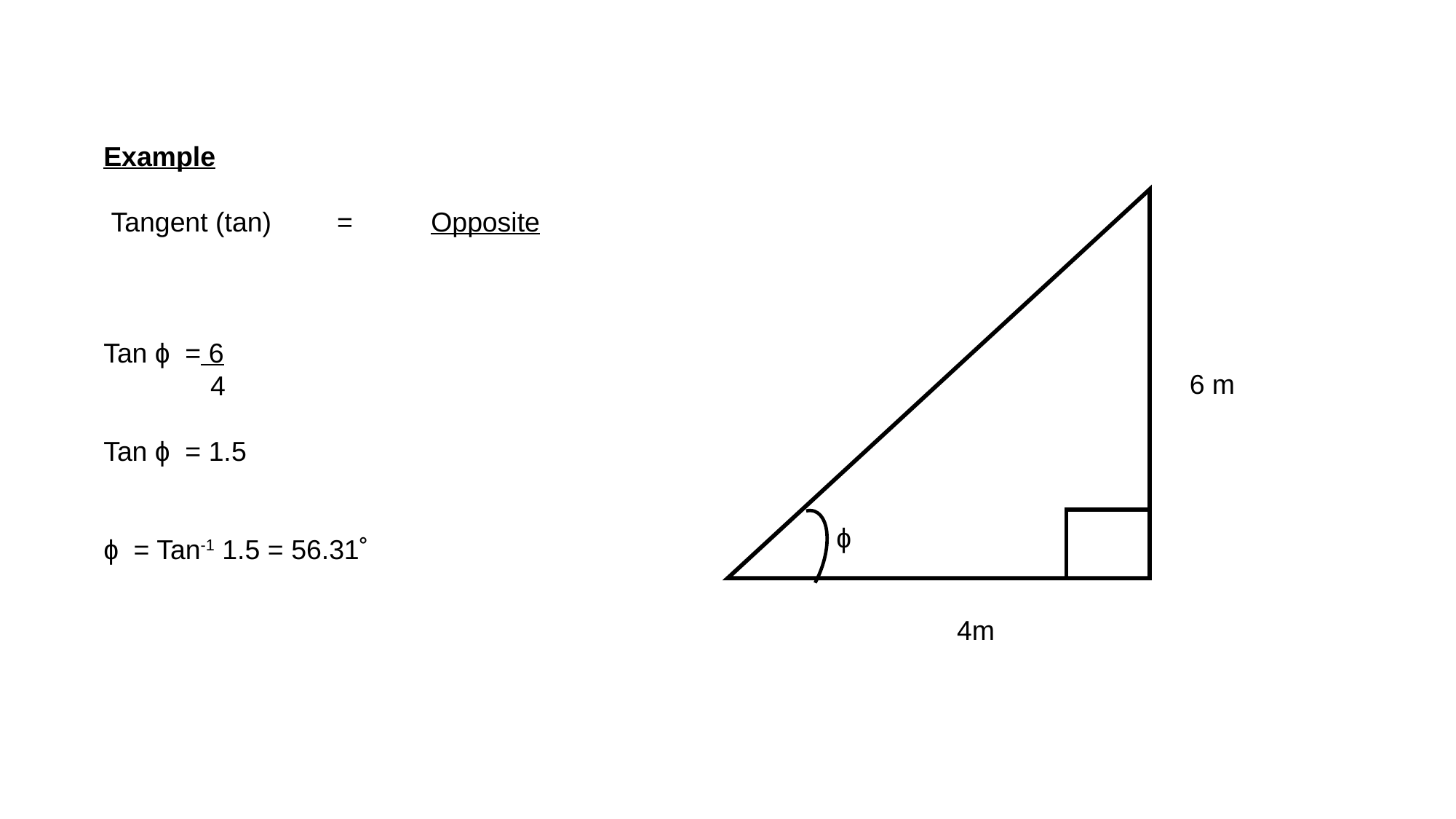

Example

 Tangent (tan)	  = 	Opposite

				        Adjacent

Tan ɸ  = 6
              4

Tan ɸ  = 1.5

ɸ  = Tan-1 1.5 = 56.31˚

 6 m

ɸ
 4m